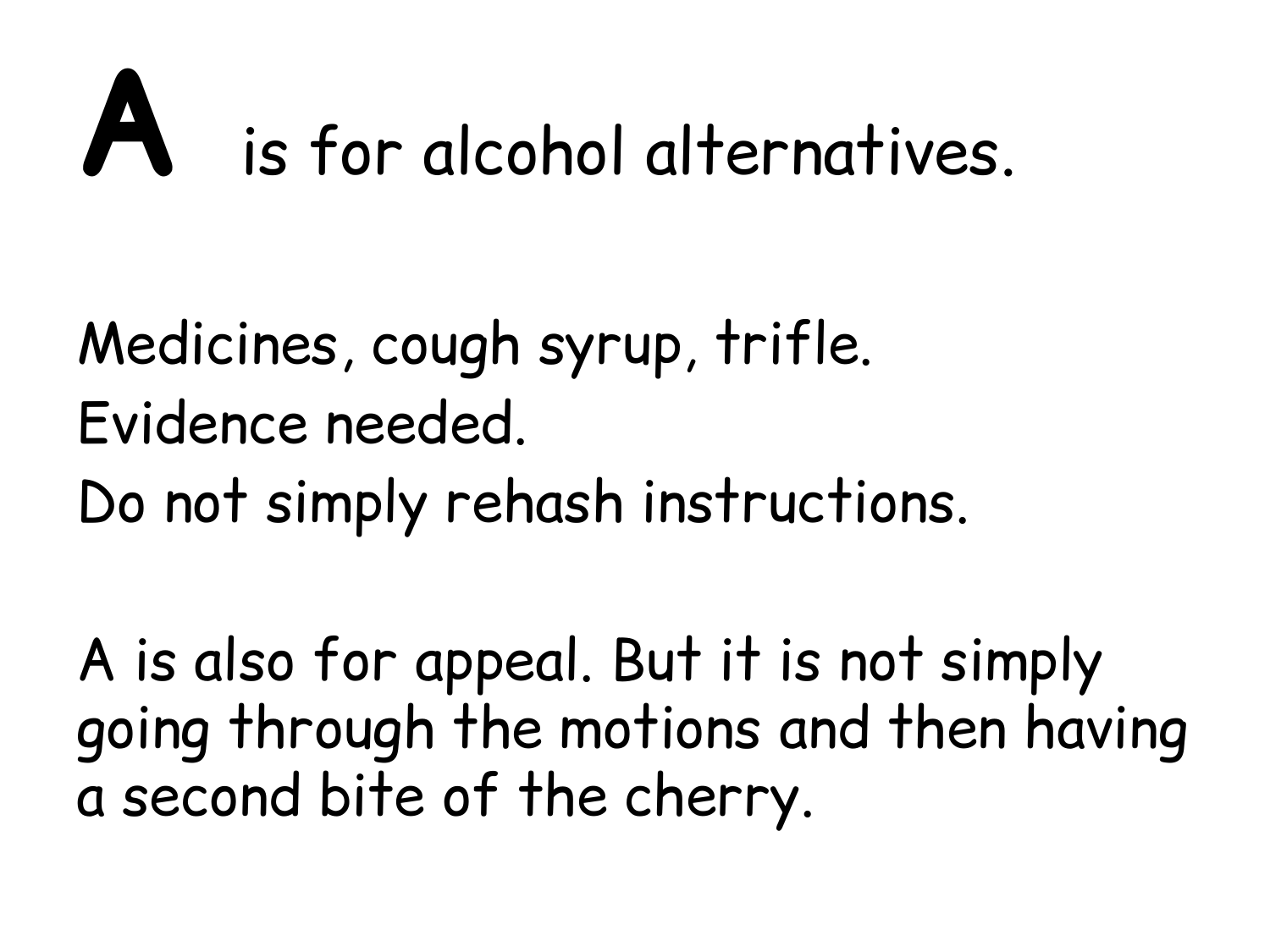

# A is for alcohol alternatives.

Medicines, cough syrup, trifle.
Evidence needed.
Do not simply rehash instructions.

A is also for appeal. But it is not simply going through the motions and then having a second bite of the cherry.